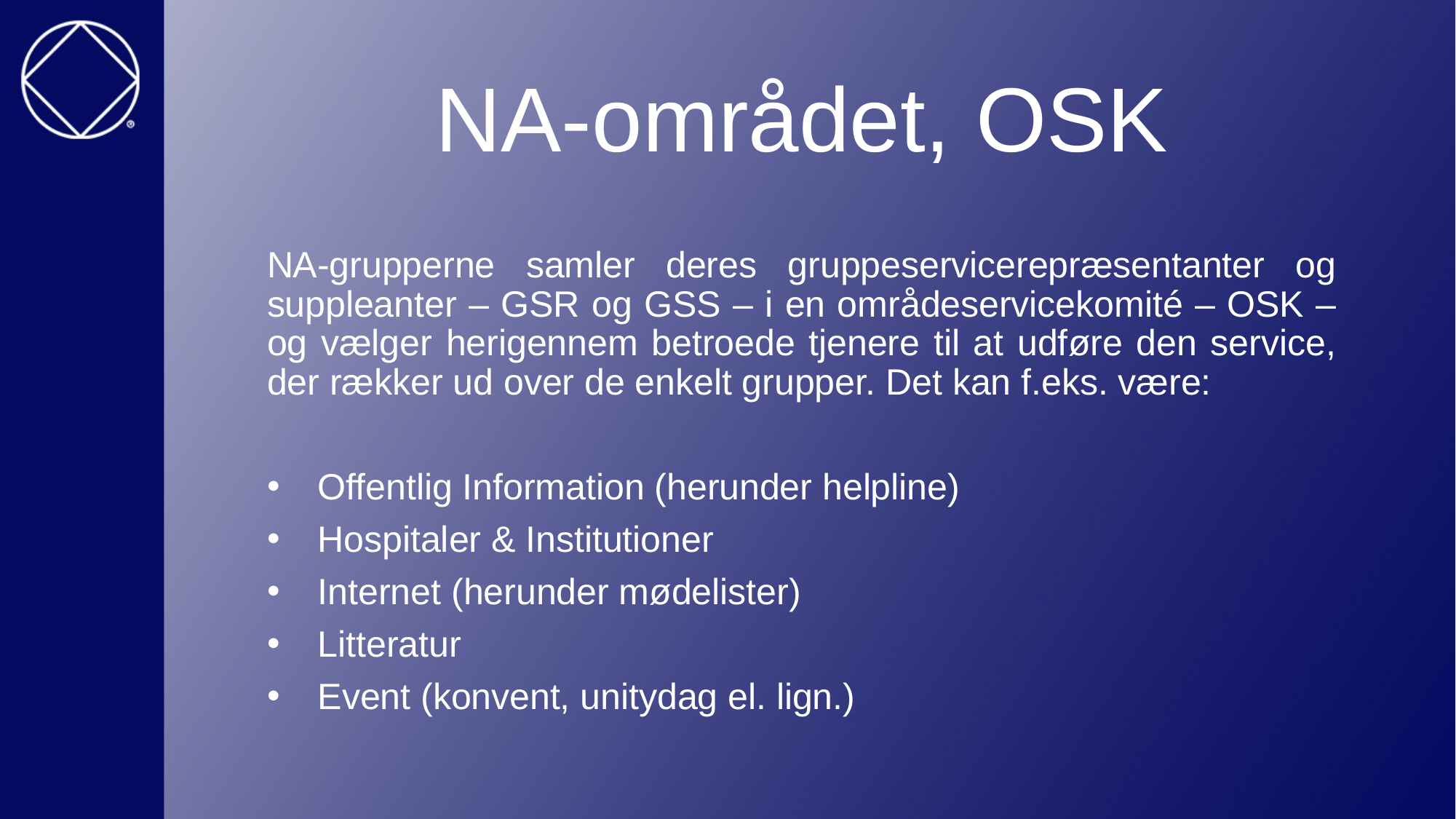

# NA-området, OSK
NA-grupperne samler deres gruppeservicerepræsentanter og suppleanter – GSR og GSS – i en områdeservicekomité – OSK – og vælger herigennem betroede tjenere til at udføre den service, der rækker ud over de enkelt grupper. Det kan f.eks. være:

Offentlig Information (herunder helpline)
Hospitaler & Institutioner
Internet (herunder mødelister)
Litteratur
Event (konvent, unitydag el. lign.)